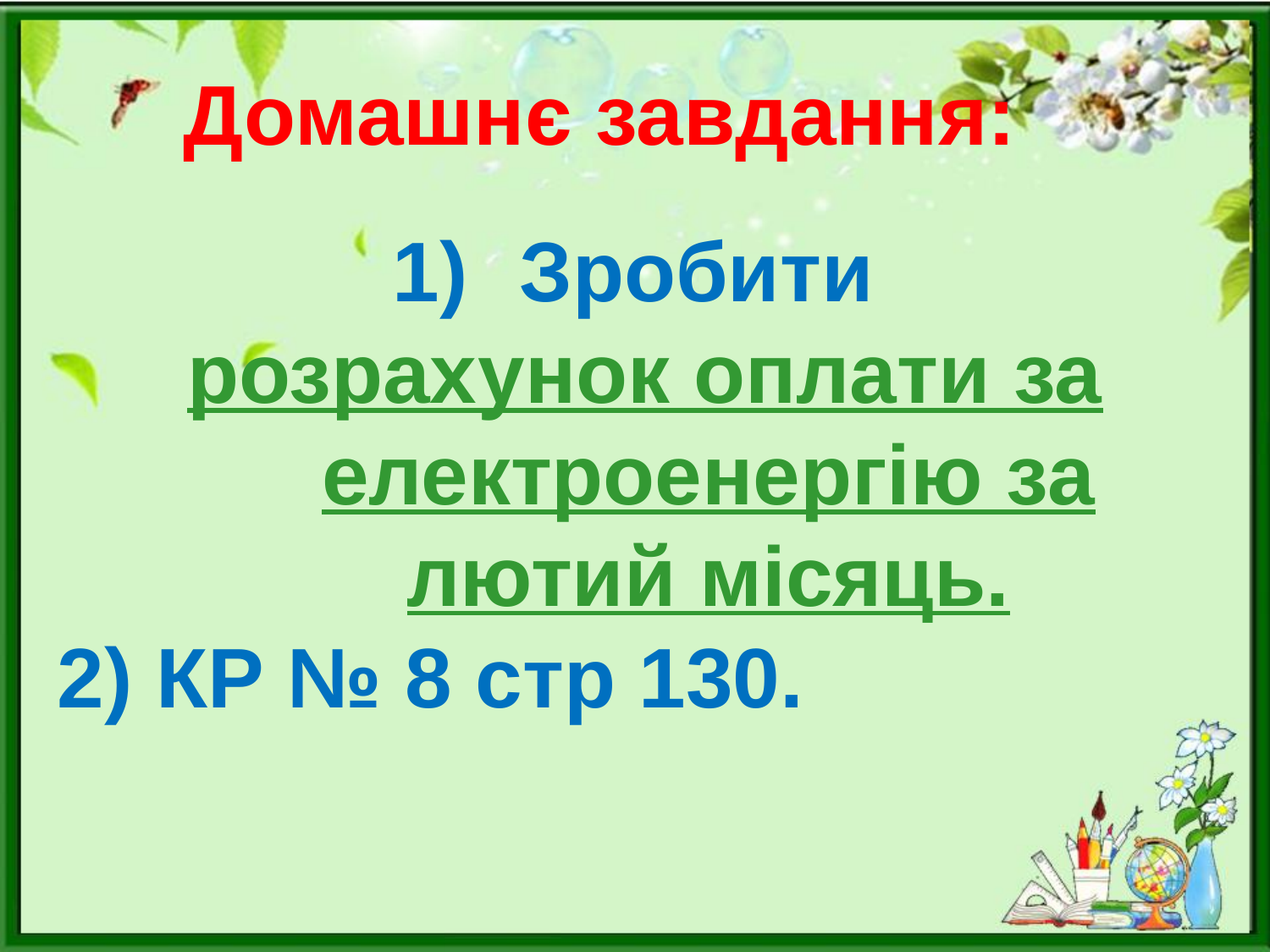

Домашнє завдання:
Зробити
розрахунок оплати за електроенергію за лютий місяць.
2) КР № 8 стр 130.